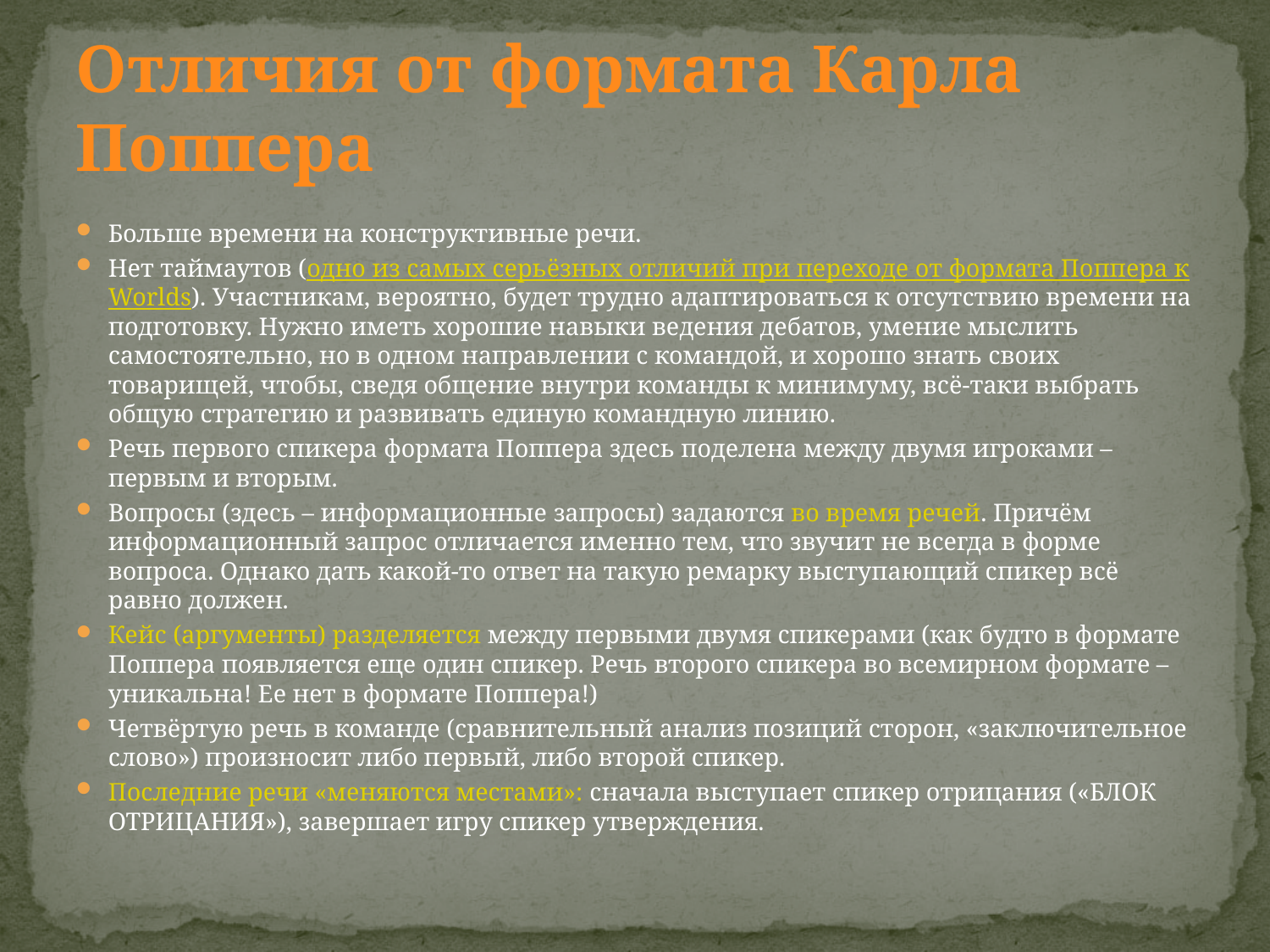

# Отличия от формата Карла Поппера
Больше времени на конструктивные речи.
Нет таймаутов (одно из самых серьёзных отличий при переходе от формата Поппера к Worlds). Участникам, вероятно, будет трудно адаптироваться к отсутствию времени на подготовку. Нужно иметь хорошие навыки ведения дебатов, умение мыслить самостоятельно, но в одном направлении с командой, и хорошо знать своих товарищей, чтобы, сведя общение внутри команды к минимуму, всё-таки выбрать общую стратегию и развивать единую командную линию.
Речь первого спикера формата Поппера здесь поделена между двумя игроками – первым и вторым.
Вопросы (здесь – информационные запросы) задаются во время речей. Причём информационный запрос отличается именно тем, что звучит не всегда в форме вопроса. Однако дать какой-то ответ на такую ремарку выступающий спикер всё равно должен.
Кейс (аргументы) разделяется между первыми двумя спикерами (как будто в формате Поппера появляется еще один спикер. Речь второго спикера во всемирном формате – уникальна! Ее нет в формате Поппера!)
Четвёртую речь в команде (сравнительный анализ позиций сторон, «заключительное слово») произносит либо первый, либо второй спикер.
Последние речи «меняются местами»: сначала выступает спикер отрицания («БЛОК ОТРИЦАНИЯ»), завершает игру спикер утверждения.